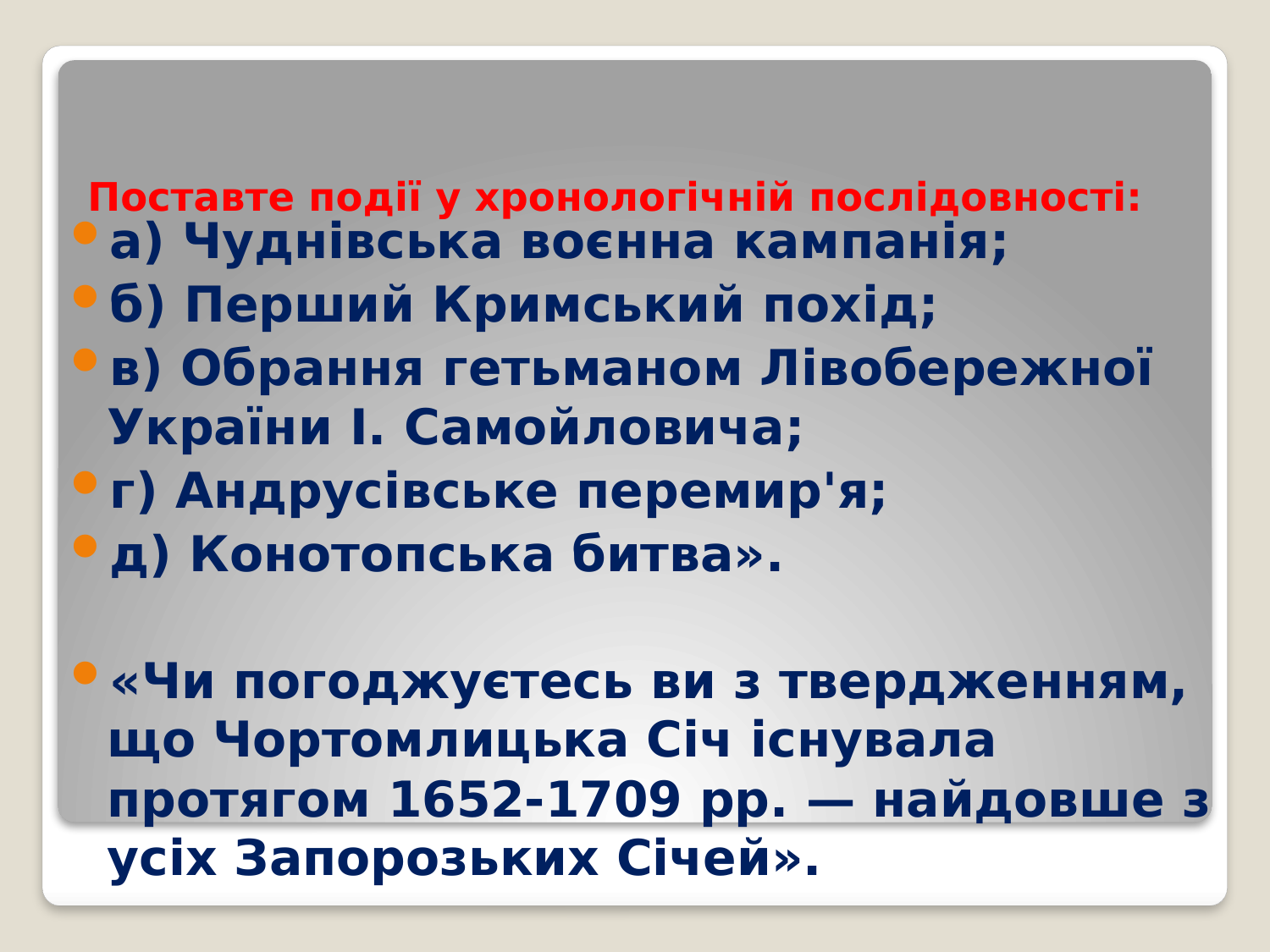

# Поставте події у хронологічній послідовності:
а) Чуднівська воєнна кампанія;
б) Перший Кримський похід;
в) Обрання гетьманом Лівобережної України І. Самойловича;
г) Андрусівське перемир'я;
д) Конотопська битва».

«Чи погоджуєтесь ви з твердженням, що Чортомлицька Січ існувала протягом 1652-1709 рр. — найдовше з усіх Запорозьких Січей».